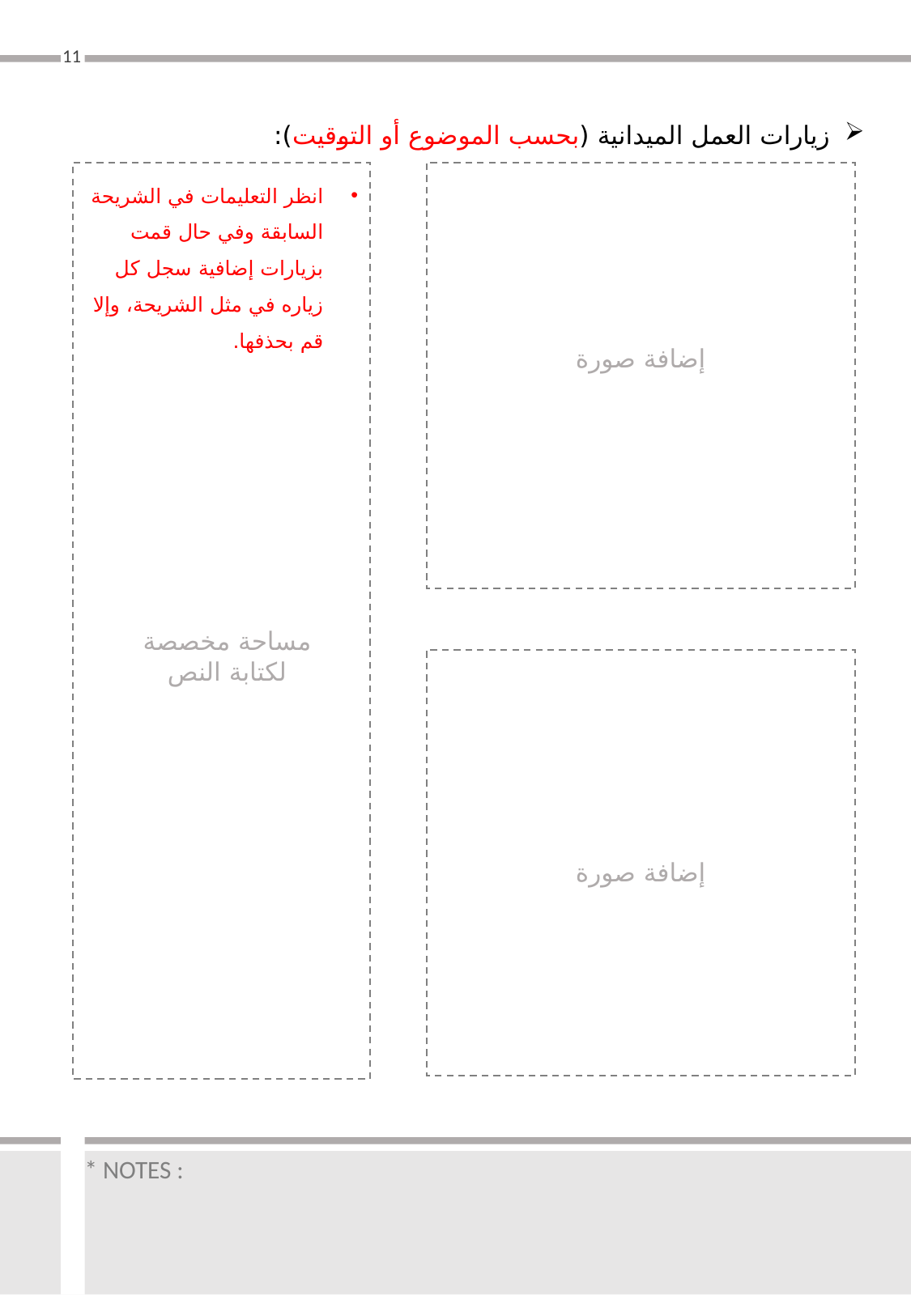

11

زيارات العمل الميدانية (بحسب الموضوع أو التوقيت):

انظر التعليمات في الشريحة السابقة وفي حال قمت بزيارات إضافية سجل كل زياره في مثل الشريحة، وإلا قم بحذفها.
إضافة صورة
مساحة مخصصة لكتابة النص

إضافة صورة

* NOTES :